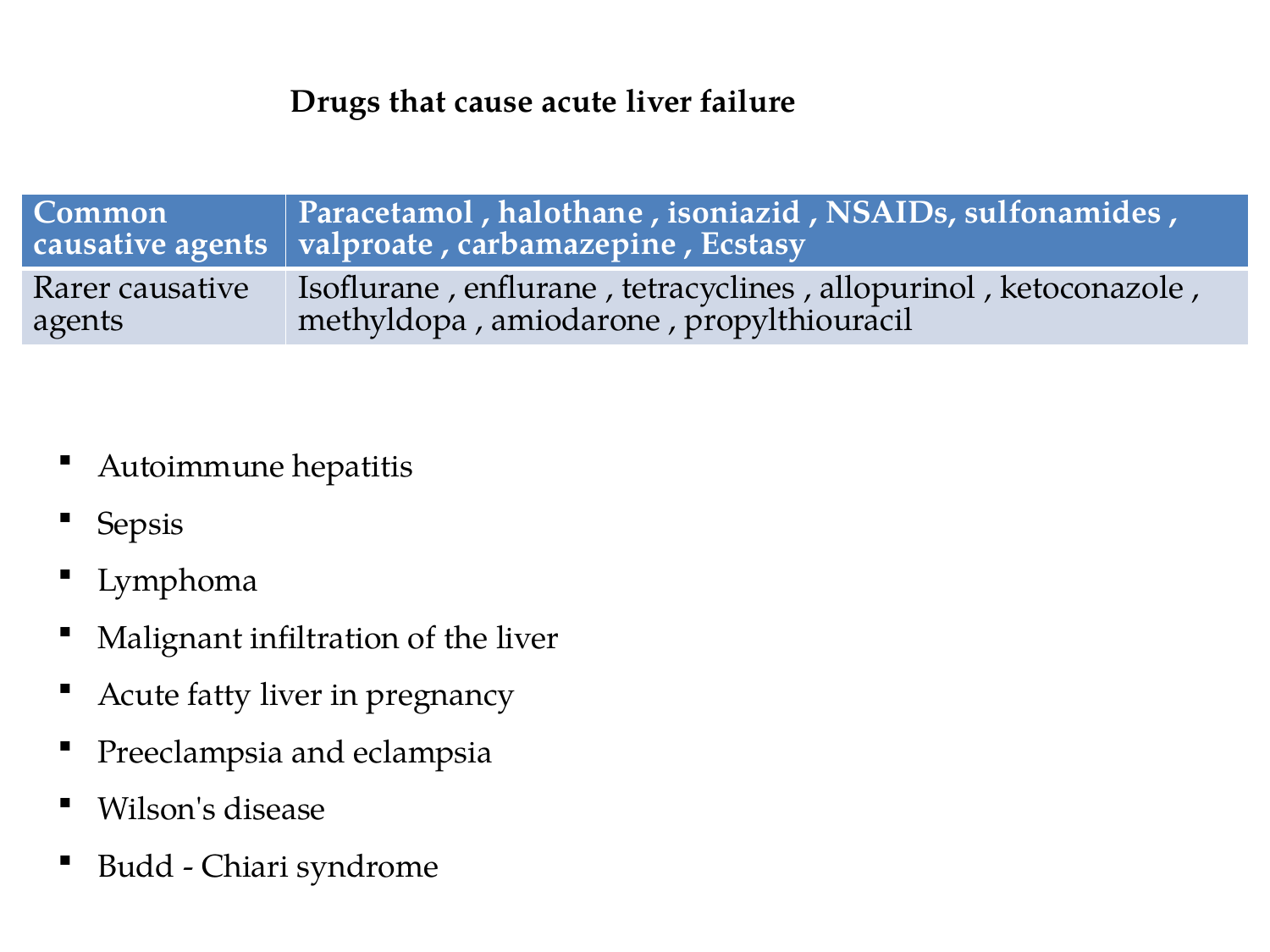

Drugs that cause acute liver failure
| Common causative agents | Paracetamol , halothane , isoniazid , NSAIDs, sulfonamides , valproate , carbamazepine , Ecstasy |
| --- | --- |
| Rarer causative agents | Isoflurane , enflurane , tetracyclines , allopurinol , ketoconazole , methyldopa , amiodarone , propylthiouracil |
Autoimmune hepatitis
Sepsis
Lymphoma
Malignant infiltration of the liver
Acute fatty liver in pregnancy
Preeclampsia and eclampsia
Wilson's disease
Budd - Chiari syndrome